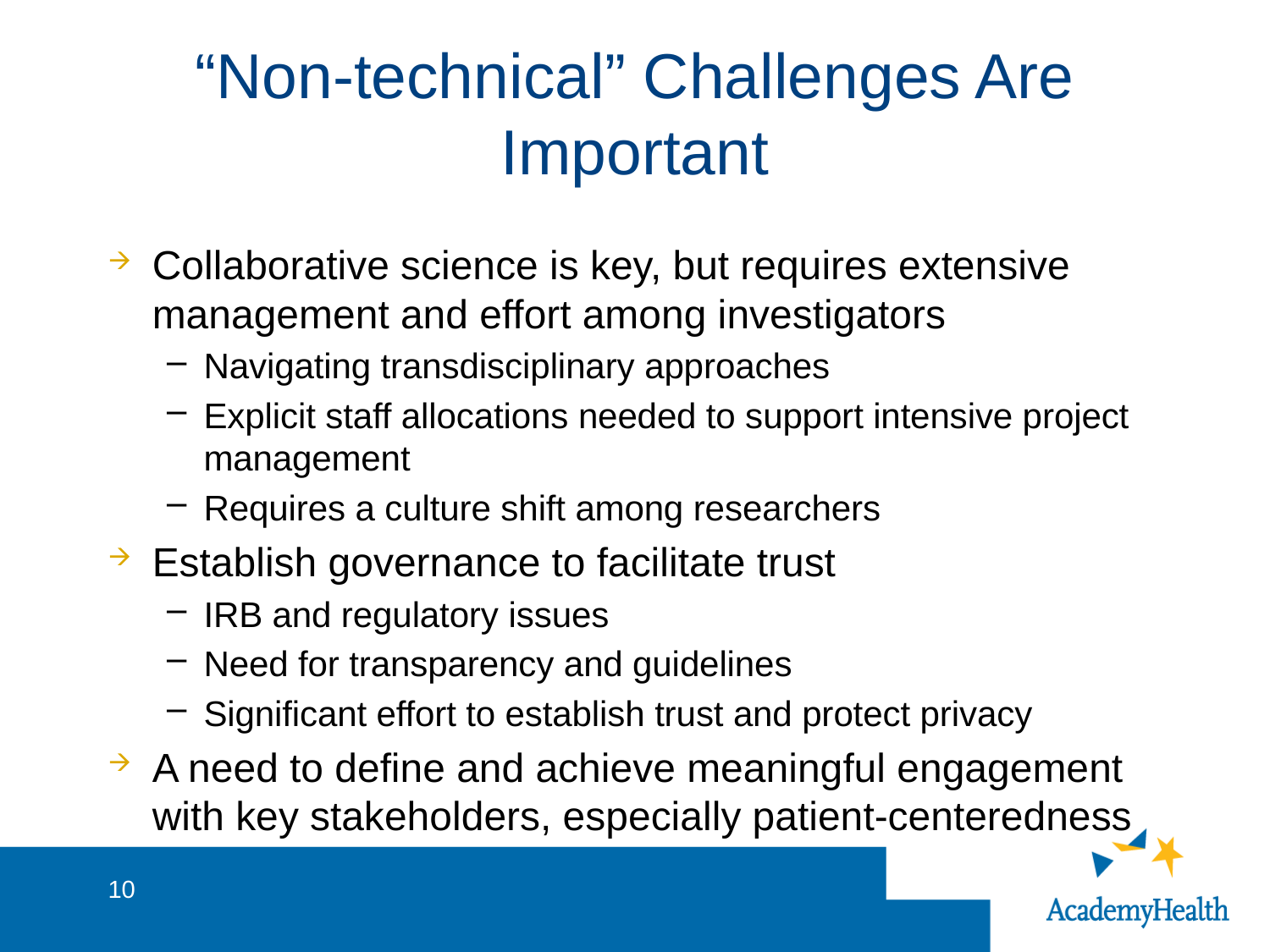

# “Non-technical” Challenges Are Important
Collaborative science is key, but requires extensive management and effort among investigators
Navigating transdisciplinary approaches
Explicit staff allocations needed to support intensive project management
Requires a culture shift among researchers
Establish governance to facilitate trust
IRB and regulatory issues
Need for transparency and guidelines
Significant effort to establish trust and protect privacy
A need to define and achieve meaningful engagement with key stakeholders, especially patient-centeredness
10